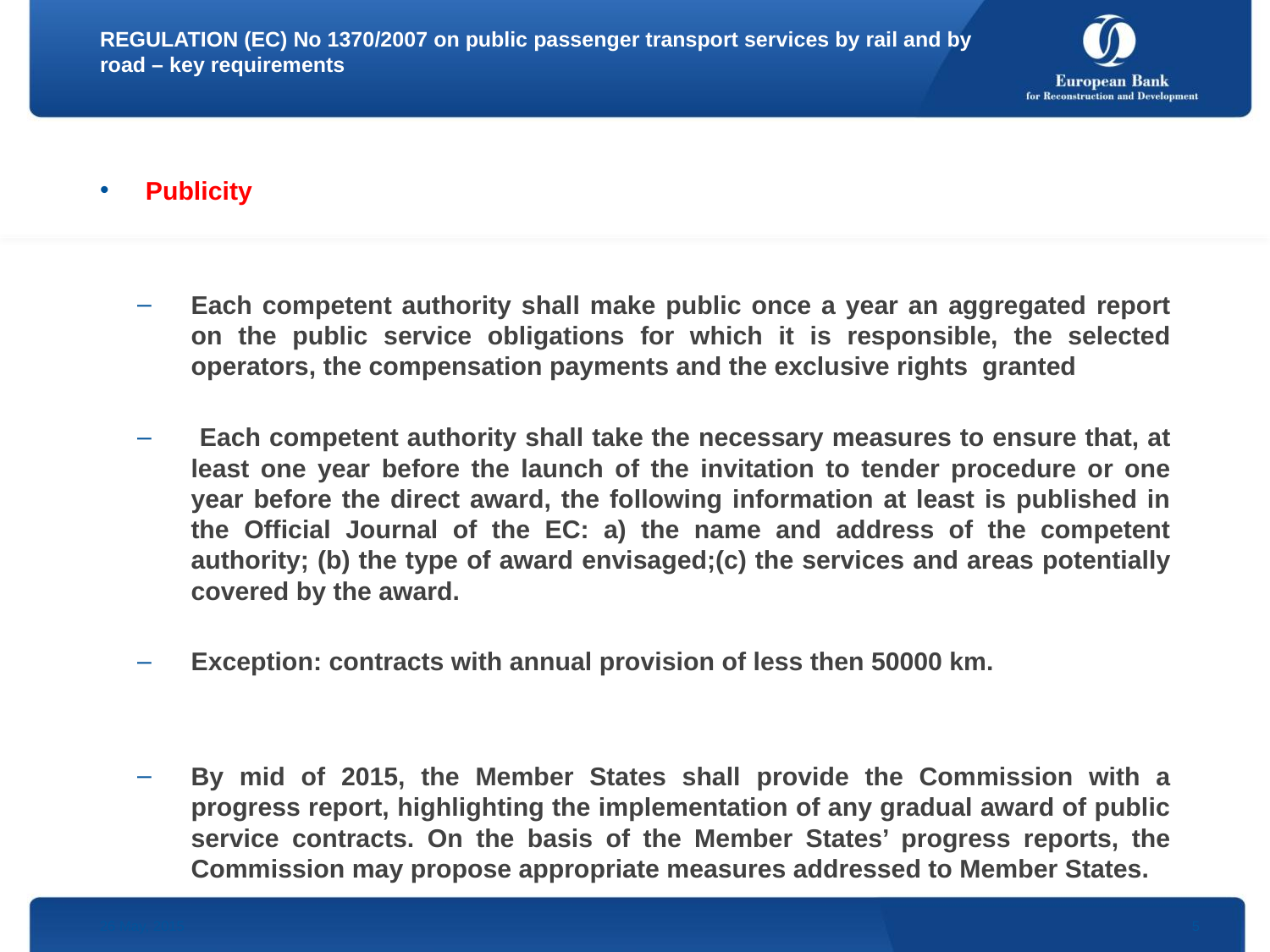

# REGULATION (EC) No 1370/2007 on public passenger transport services by rail and by road – key requirements

Publicity

Each competent authority shall make public once a year an aggregated report on the public service obligations for which it is responsible, the selected operators, the compensation payments and the exclusive rights  granted

 Each competent authority shall take the necessary measures to ensure that, at least one year before the launch of the invitation to tender procedure or one year before the direct award, the following information at least is published in the Official Journal of the EC: a) the name and address of the competent authority; (b) the type of award envisaged;(c) the services and areas potentially covered by the award.

Exception: contracts with annual provision of less then 50000 km.

By mid of 2015, the Member States shall provide the Commission with a progress report, highlighting the implementation of any gradual award of public service contracts. On the basis of the Member States’ progress reports, the Commission may propose appropriate measures addressed to Member States.
26 May, 2015
5